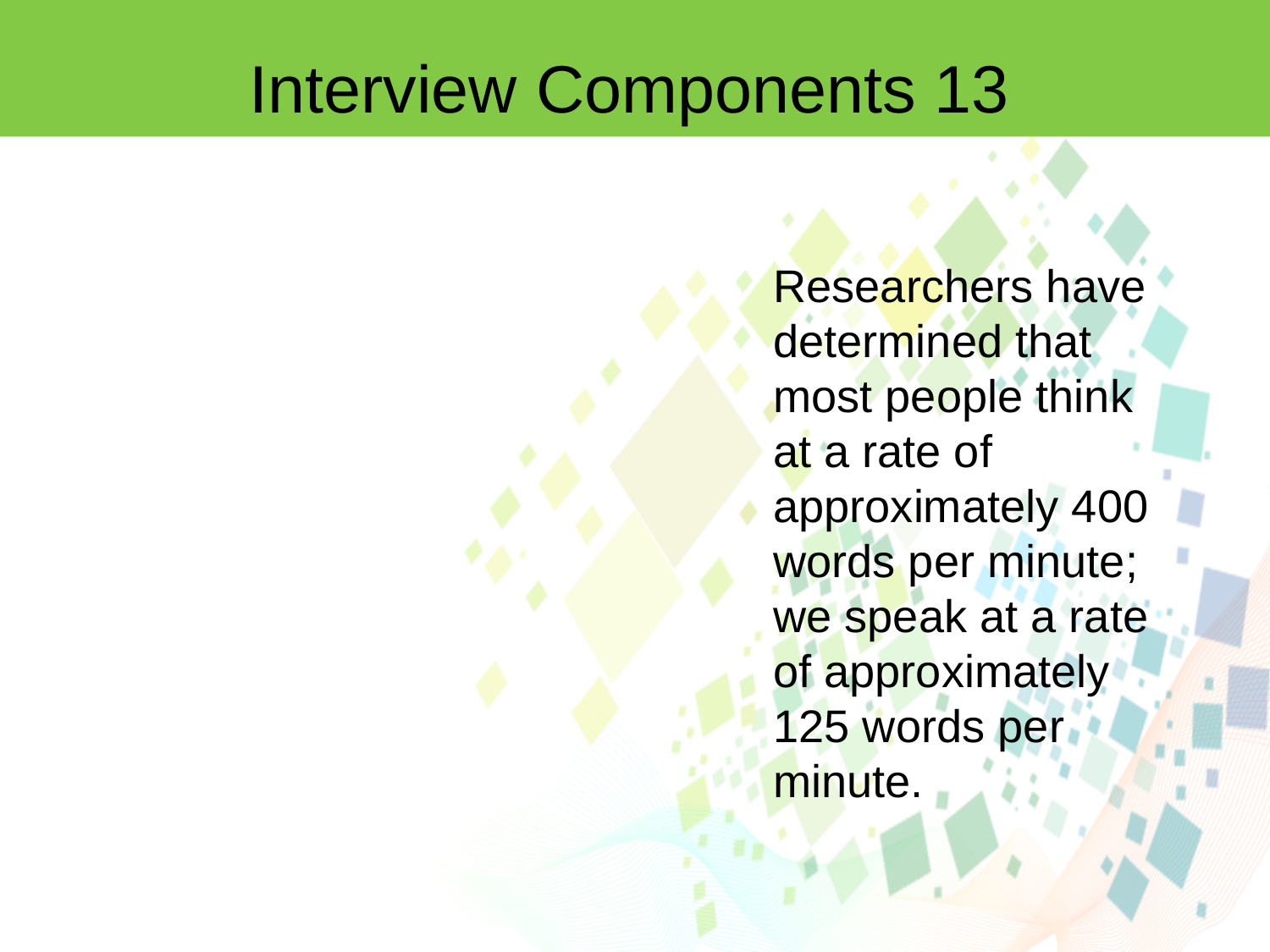

Interview Components 13
Researchers have determined that most people think at a rate of approximately 400 words per minute; we speak at a rate of approximately 125 words per minute.